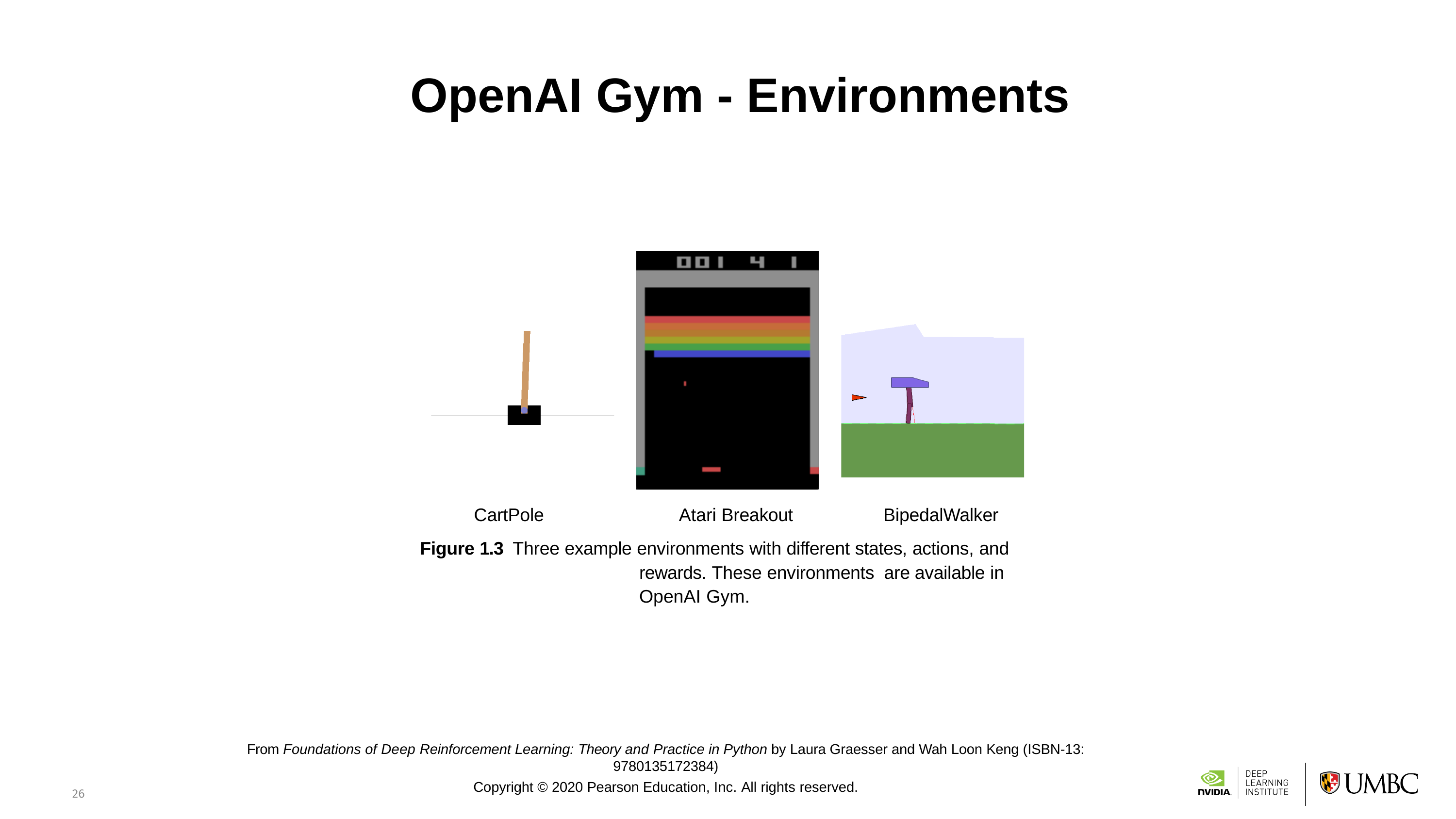

OpenAI Gym - Environments

CartPole	Atari Breakout	BipedalWalker
Figure 1.3  Three example environments with different states, actions, and rewards. These environments  are available in OpenAI Gym.
From Foundations of Deep Reinforcement Learning: Theory and Practice in Python by Laura Graesser and Wah Loon Keng (ISBN-13: 9780135172384)
Copyright © 2020 Pearson Education, Inc. All rights reserved.